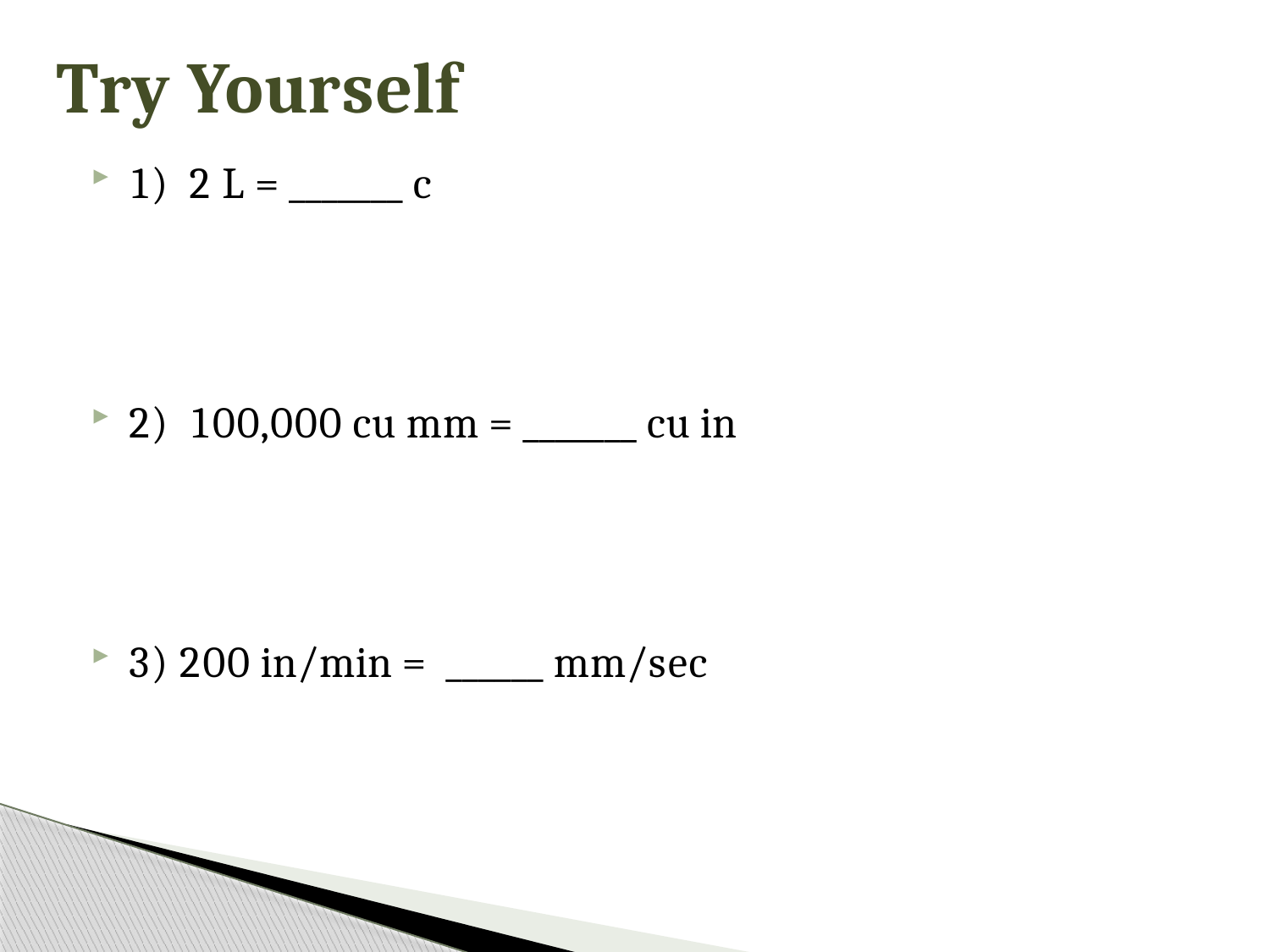

# Try Yourself
1)  2 L = _______ c

2)  100,000 cu mm = _______ cu in

3) 200 in/min =  ______ mm/sec